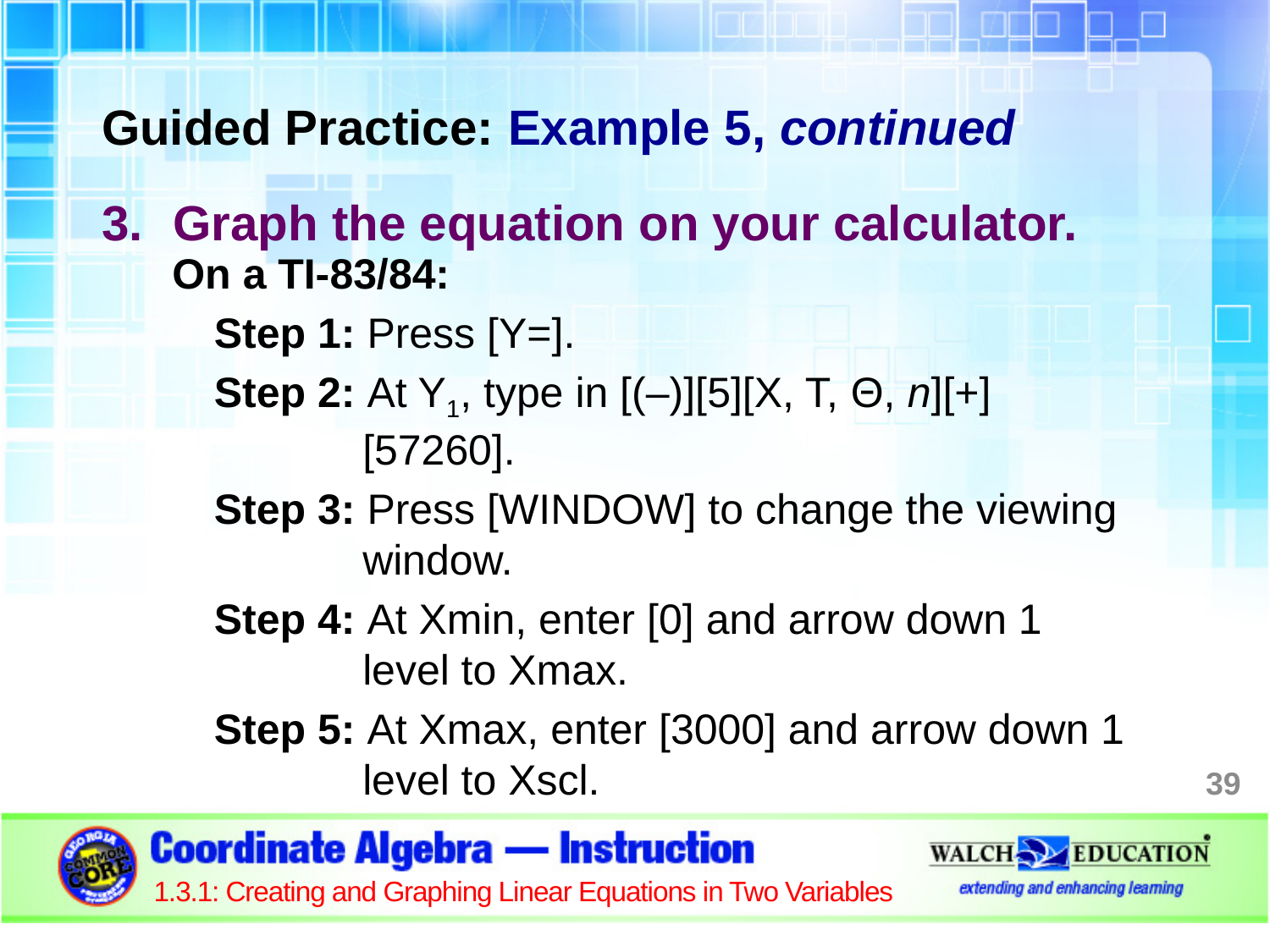

Guided Practice: Example 5, continued

Graph the equation on your calculator.
On a TI-83/84:
Step 1: Press [Y=].
Step 2: At Y1, type in [(–)][5][X, T, Θ, n][+][57260].
Step 3: Press [WINDOW] to change the viewing window.
Step 4: At Xmin, enter [0] and arrow down 1 level to Xmax.
Step 5: At Xmax, enter [3000] and arrow down 1 level to Xscl.

39
1.3.1: Creating and Graphing Linear Equations in Two Variables